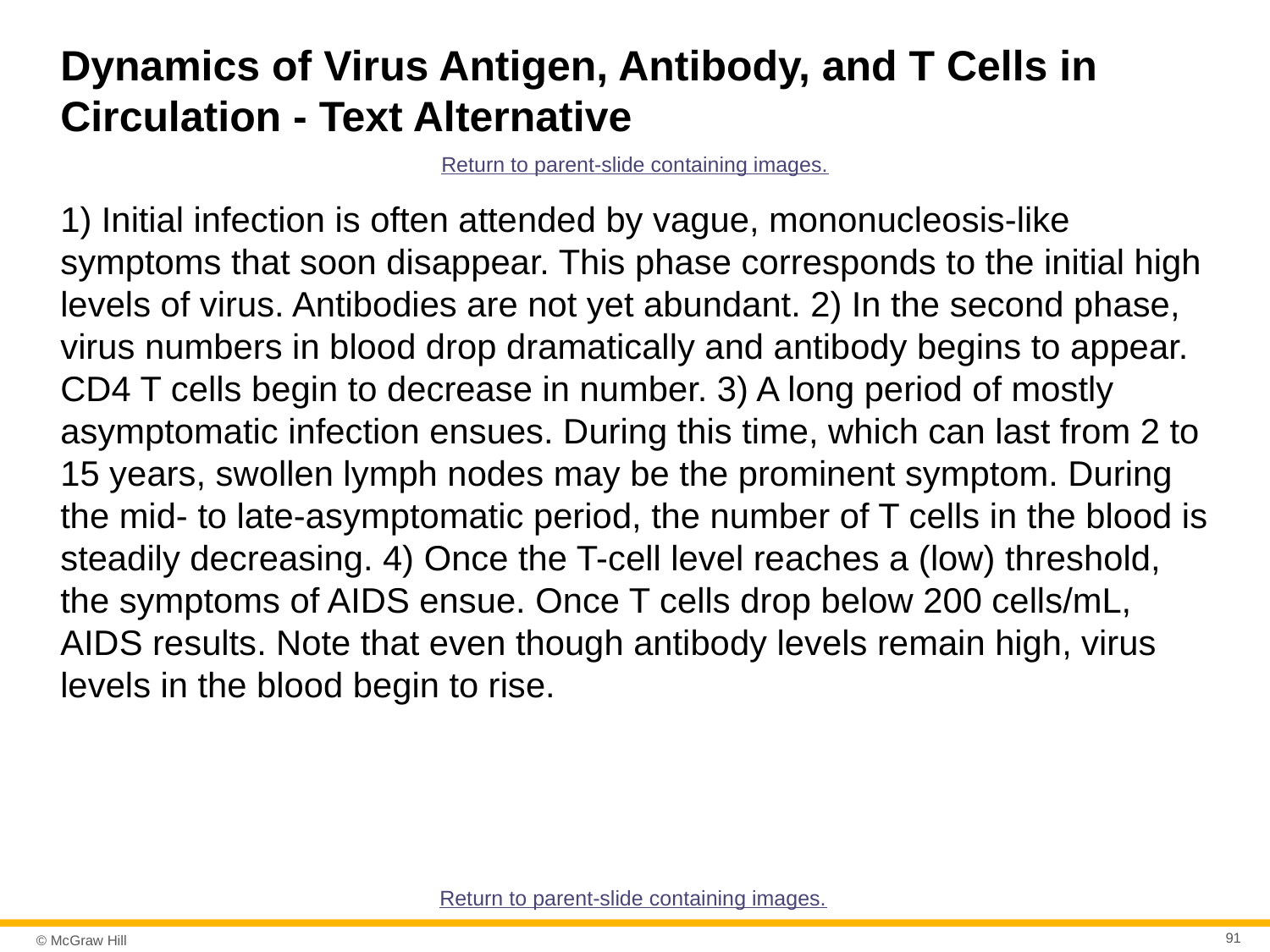

# Dynamics of Virus Antigen, Antibody, and T Cells in Circulation - Text Alternative
Return to parent-slide containing images.
1) Initial infection is often attended by vague, mononucleosis-like symptoms that soon disappear. This phase corresponds to the initial high levels of virus. Antibodies are not yet abundant. 2) In the second phase, virus numbers in blood drop dramatically and antibody begins to appear. CD4 T cells begin to decrease in number. 3) A long period of mostly asymptomatic infection ensues. During this time, which can last from 2 to 15 years, swollen lymph nodes may be the prominent symptom. During the mid- to late-asymptomatic period, the number of T cells in the blood is steadily decreasing. 4) Once the T-cell level reaches a (low) threshold, the symptoms of AIDS ensue. Once T cells drop below 200 cells/mL, AIDS results. Note that even though antibody levels remain high, virus levels in the blood begin to rise.
Return to parent-slide containing images.